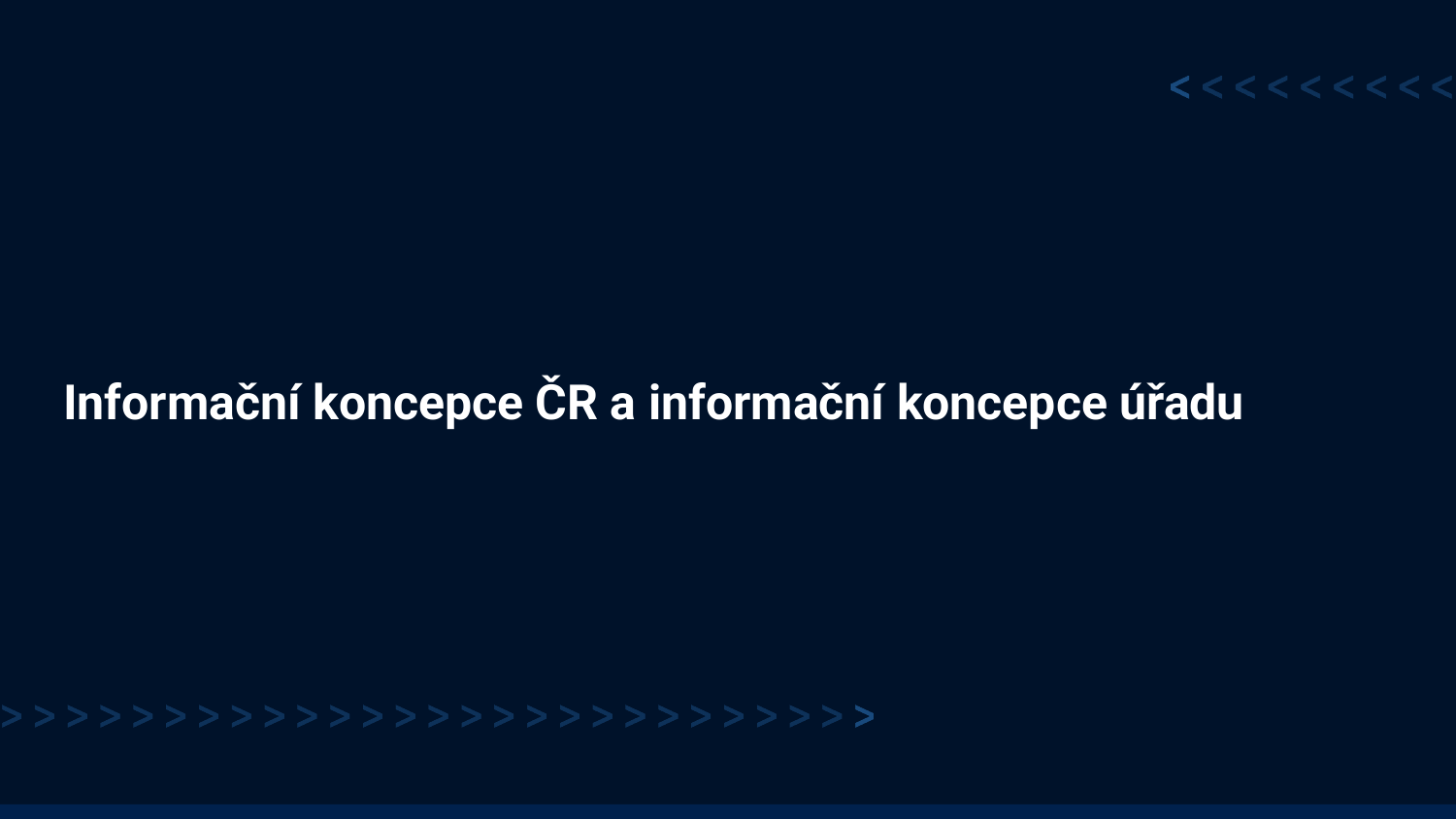

# Informační koncepce ČR a informační koncepce úřadu